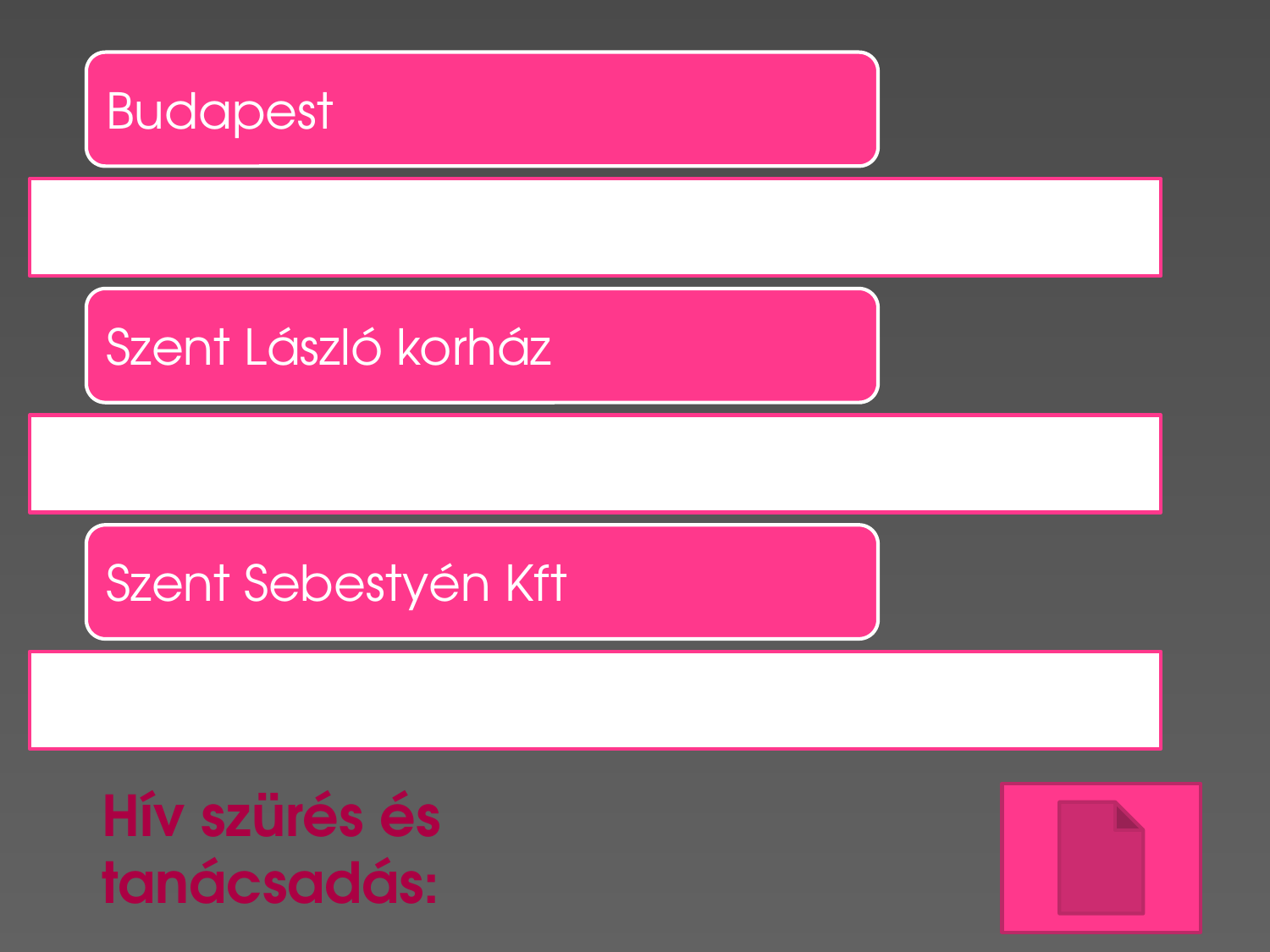

Budapest
Szent László korház
Szent Sebestyén Kft
Hív szürés és tanácsadás: